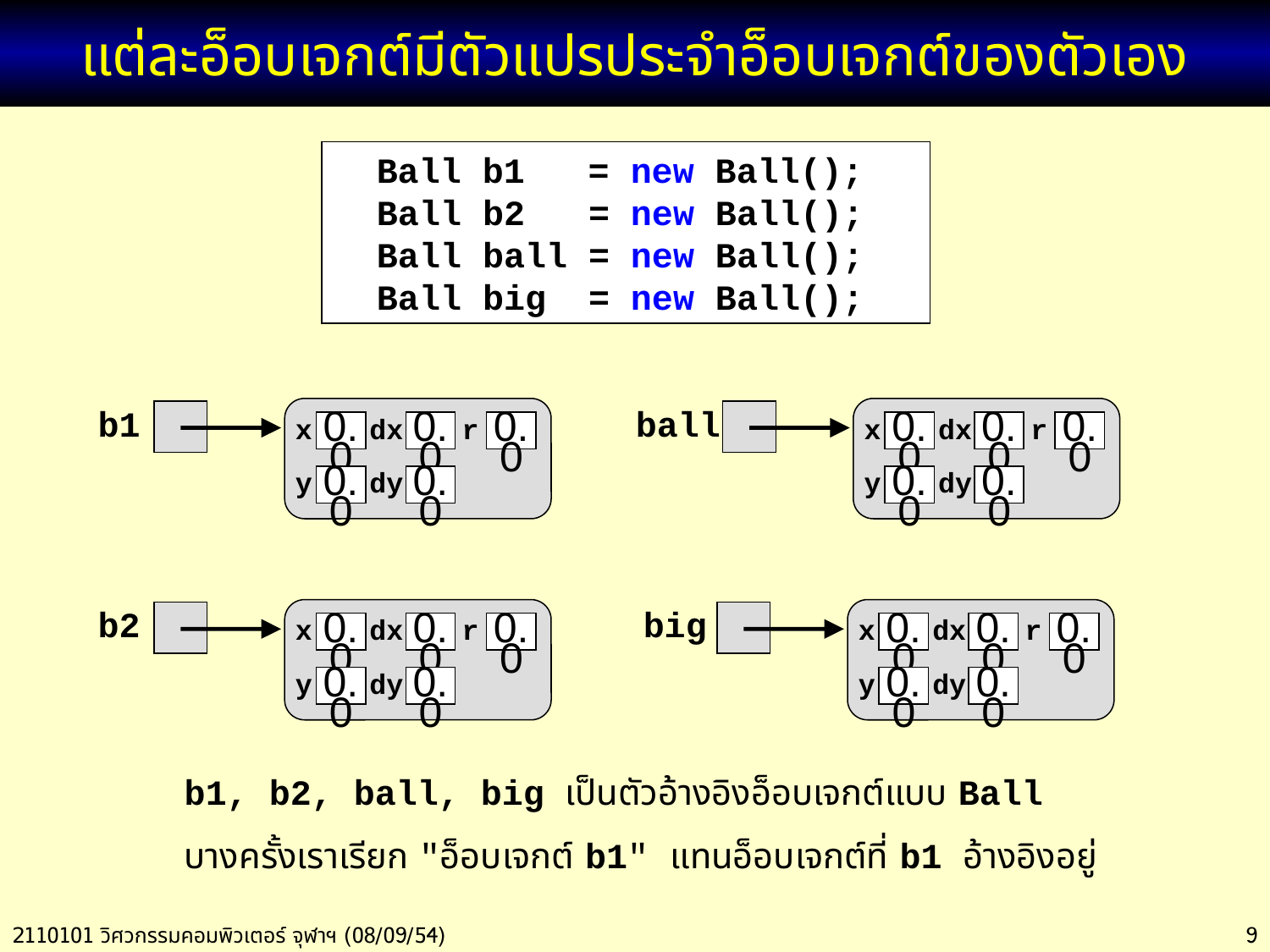

# แต่ละอ็อบเจกต์มีตัวแปรประจำอ็อบเจกต์ของตัวเอง
  Ball b1   = new Ball();
  Ball b2   = new Ball();
  Ball ball = new Ball();
  Ball big  = new Ball();

x
dx
r
0.0
0.0
0.0
y
dy
0.0
0.0

b1

x
dx
r
0.0
0.0
0.0
y
dy
0.0
0.0

ball

x
dx
r
0.0
0.0
0.0
y
dy
0.0
0.0

b2

x
dx
r
0.0
0.0
0.0
y
dy
0.0
0.0

big

b1, b2, ball, big เป็นตัวอ้างอิงอ็อบเจกต์แบบ Ball
บางครั้งเราเรียก "อ็อบเจกต์ b1" แทนอ็อบเจกต์ที่ b1 อ้างอิงอยู่